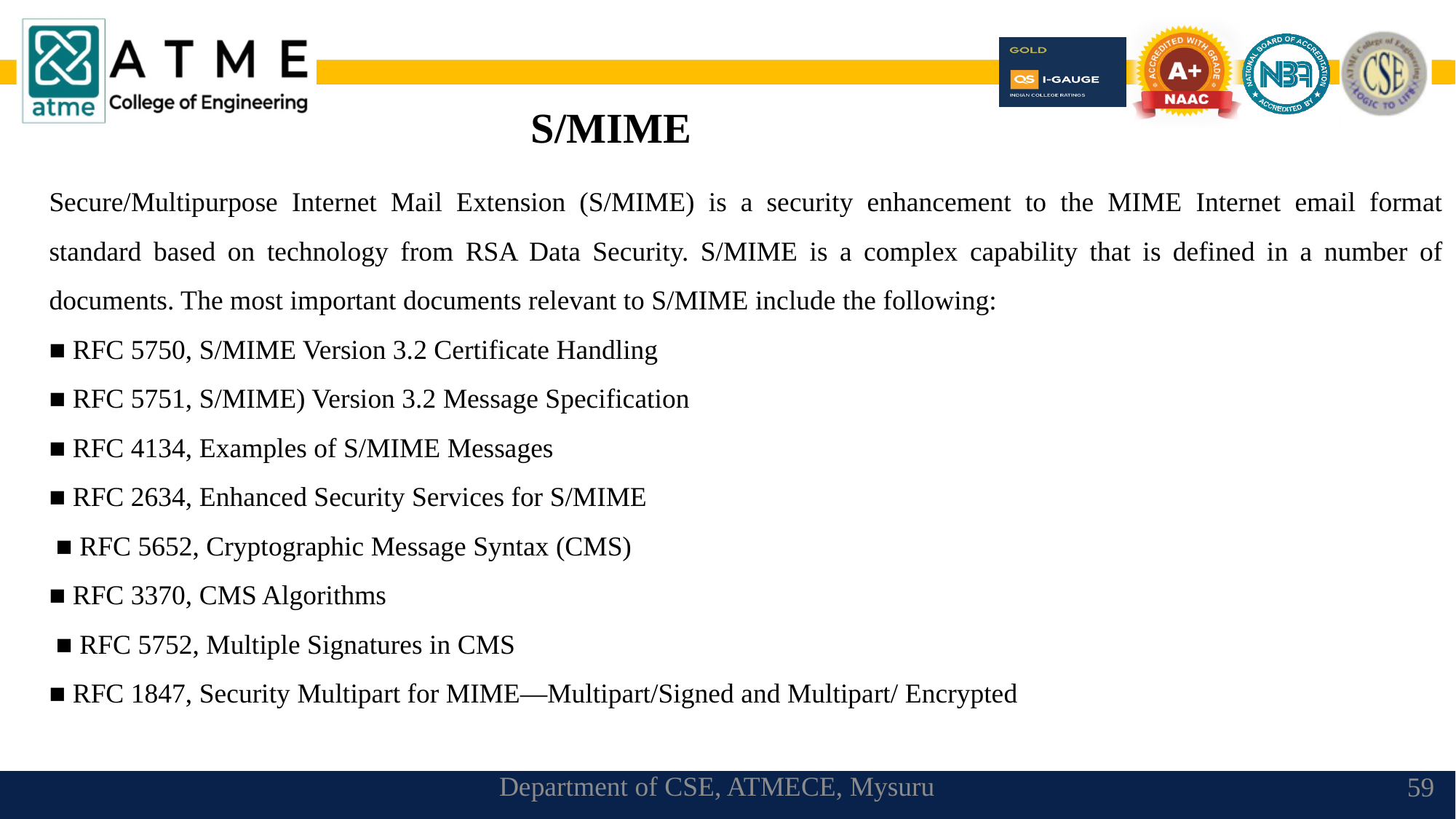

S/MIME
Secure/Multipurpose Internet Mail Extension (S/MIME) is a security enhancement to the MIME Internet email format standard based on technology from RSA Data Security. S/MIME is a complex capability that is defined in a number of documents. The most important documents relevant to S/MIME include the following:
■ RFC 5750, S/MIME Version 3.2 Certificate Handling
■ RFC 5751, S/MIME) Version 3.2 Message Specification
■ RFC 4134, Examples of S/MIME Messages
■ RFC 2634, Enhanced Security Services for S/MIME
 ■ RFC 5652, Cryptographic Message Syntax (CMS)
■ RFC 3370, CMS Algorithms
 ■ RFC 5752, Multiple Signatures in CMS
■ RFC 1847, Security Multipart for MIME—Multipart/Signed and Multipart/ Encrypted
Department of CSE, ATMECE, Mysuru
59